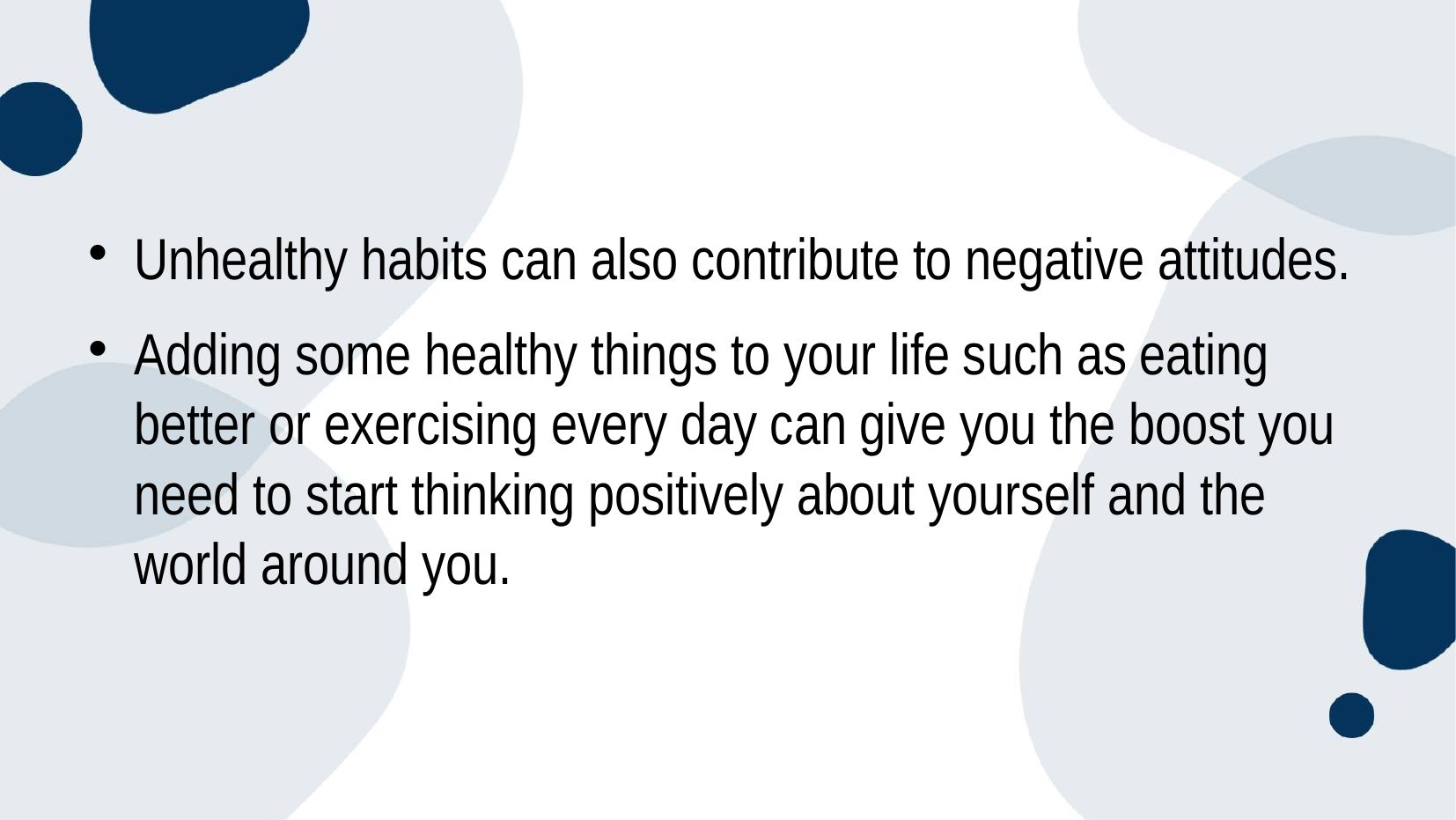

Unhealthy habits can also contribute to negative attitudes.
Adding some healthy things to your life such as eating better or exercising every day can give you the boost you need to start thinking positively about yourself and the world around you.